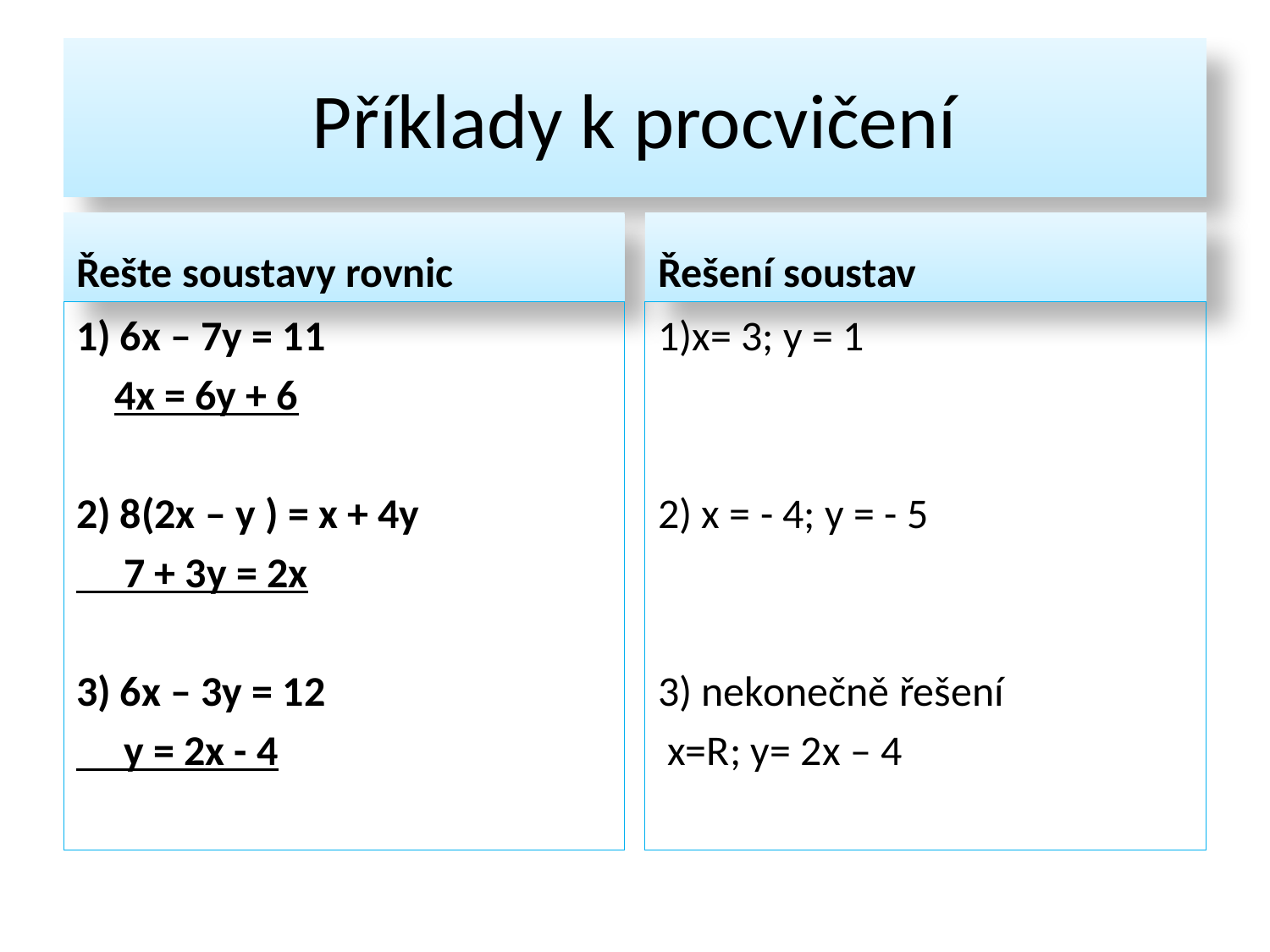

# Příklady k procvičení
Řešte soustavy rovnic
Řešení soustav
1) 6x – 7y = 11
    4x = 6y + 6

2) 8(2x – y ) = x + 4y
     7 + 3y = 2x

3) 6x – 3y = 12
     y = 2x - 4
1)x= 3; y = 1

2) x = - 4; y = - 5

3) nekonečně řešení
 x=R; y= 2x – 4